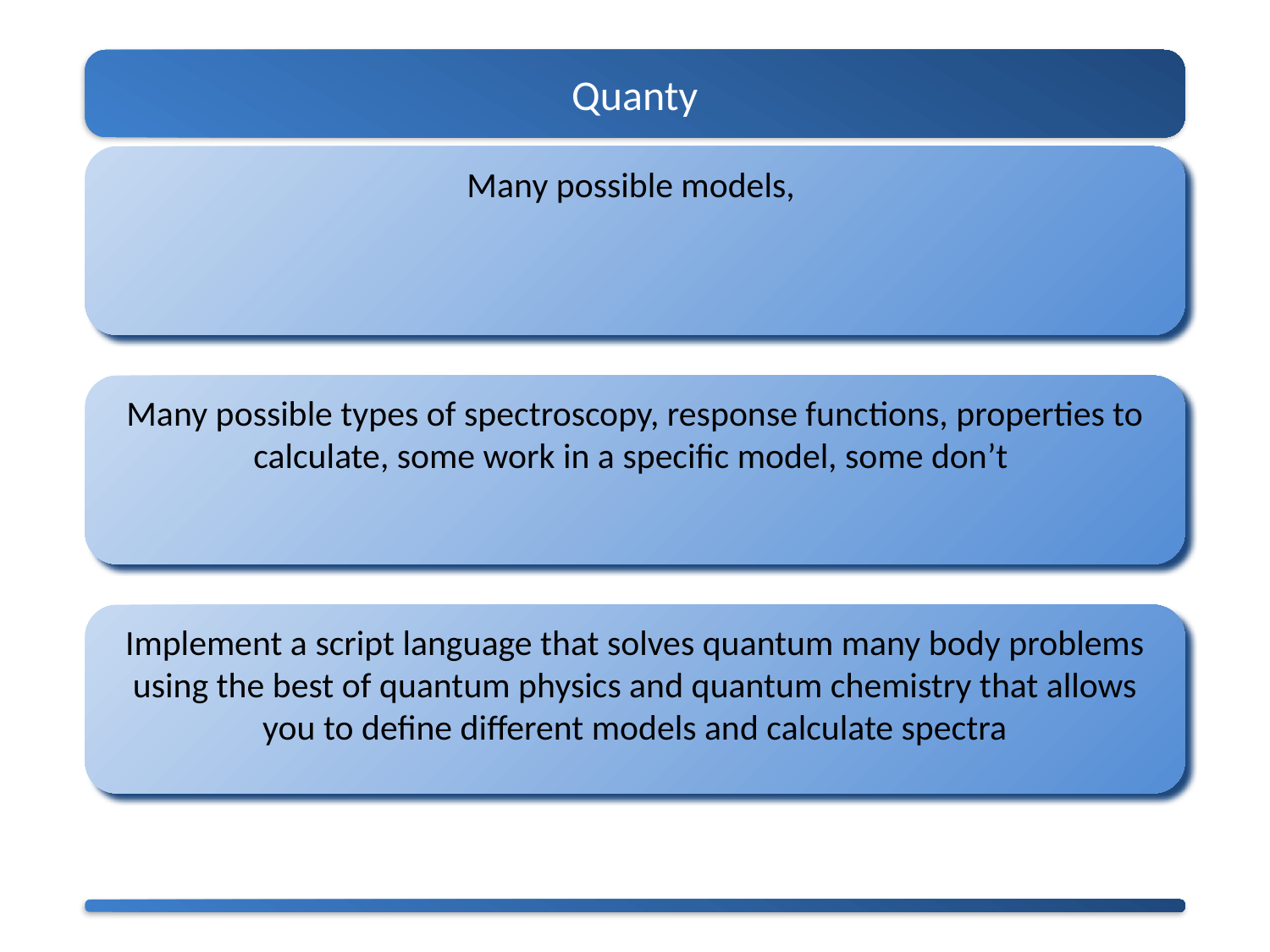

Quanty
Many possible models,
Many possible types of spectroscopy, response functions, properties to calculate, some work in a specific model, some don’t
Implement a script language that solves quantum many body problems using the best of quantum physics and quantum chemistry that allows you to define different models and calculate spectra